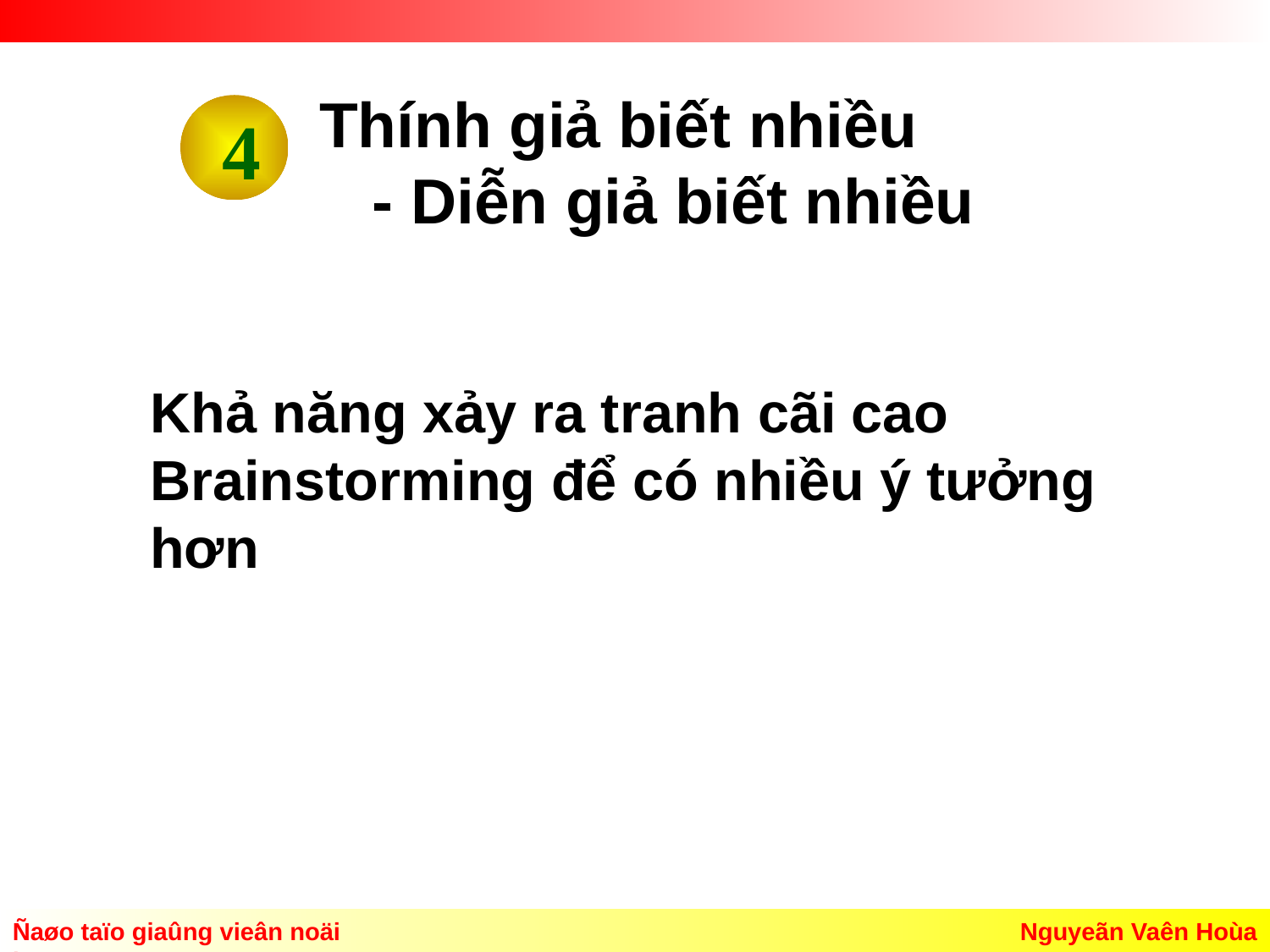

Thính giả biết nhiều
   - Diễn giả biết nhiều
 4

Khả năng xảy ra tranh cãi cao
Brainstorming để có nhiều ý tưởng hơn